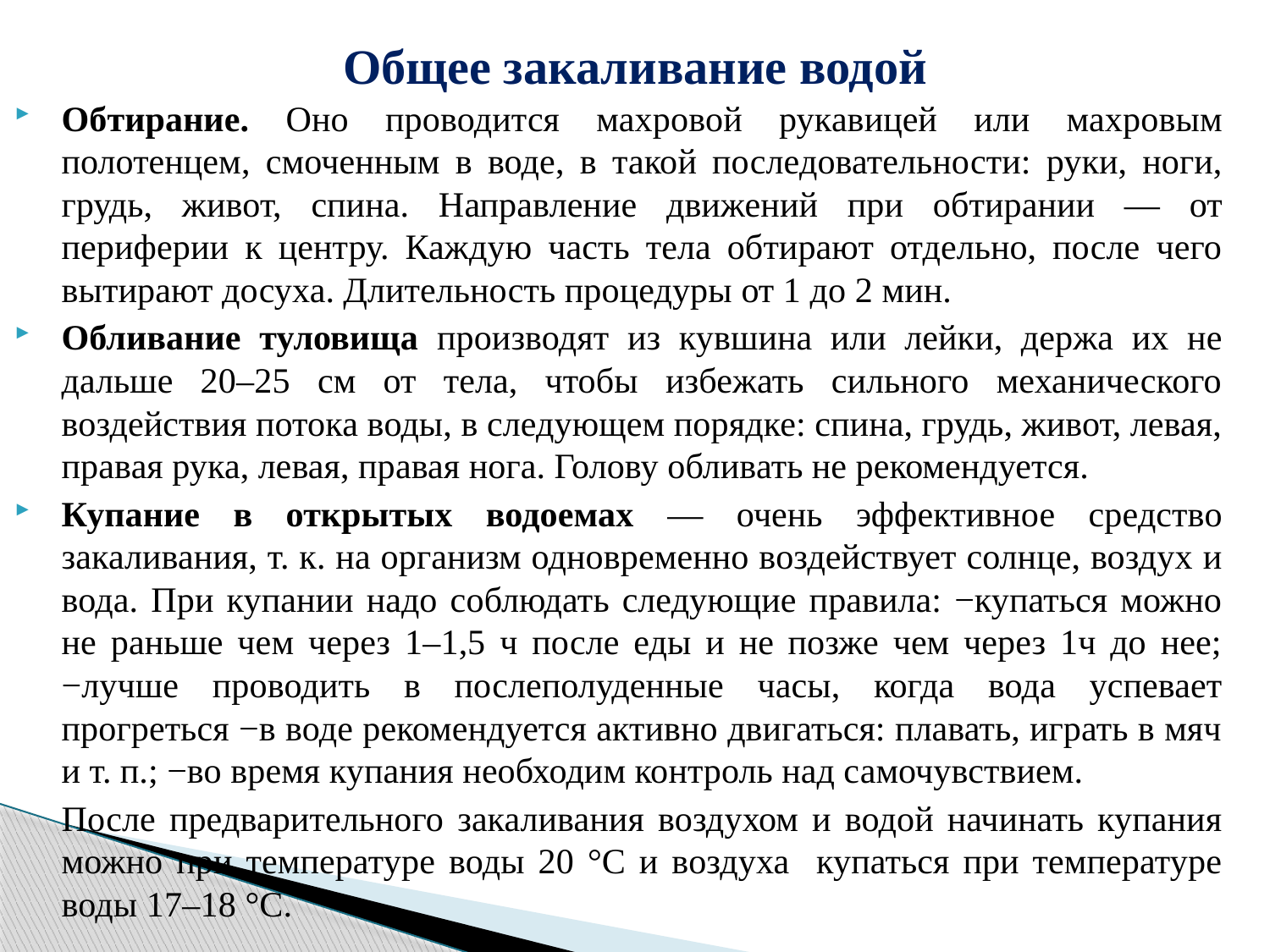

# Общее закаливание водой
Обтирание. Оно проводится махровой рукавицей или махровым полотенцем, смоченным в воде, в такой последовательности: руки, ноги, грудь, живот, спина. Направление движений при обтирании — от периферии к центру. Каждую часть тела обтирают отдельно, после чего вытирают досуха. Длительность процедуры от 1 до 2 мин.
Обливание туловища производят из кувшина или лейки, держа их не дальше 20–25 см от тела, чтобы избежать сильного механического воздействия потока воды, в следующем порядке: спина, грудь, живот, левая, правая рука, левая, правая нога. Голову обливать не рекомендуется.
Купание в открытых водоемах — очень эффективное средство закаливания, т. к. на организм одновременно воздействует солнце, воздух и вода. При купании надо соблюдать следующие правила: −купаться можно не раньше чем через 1–1,5 ч после еды и не позже чем через 1ч до нее; −лучше проводить в послеполуденные часы, когда вода успевает прогреться −в воде рекомендуется активно двигаться: плавать, играть в мяч и т. п.; −во время купания необходим контроль над самочувствием.
	После предварительного закаливания воздухом и водой начинать купания можно при температуре воды 20 °С и воздуха  купаться при температуре воды 17–18 °С.